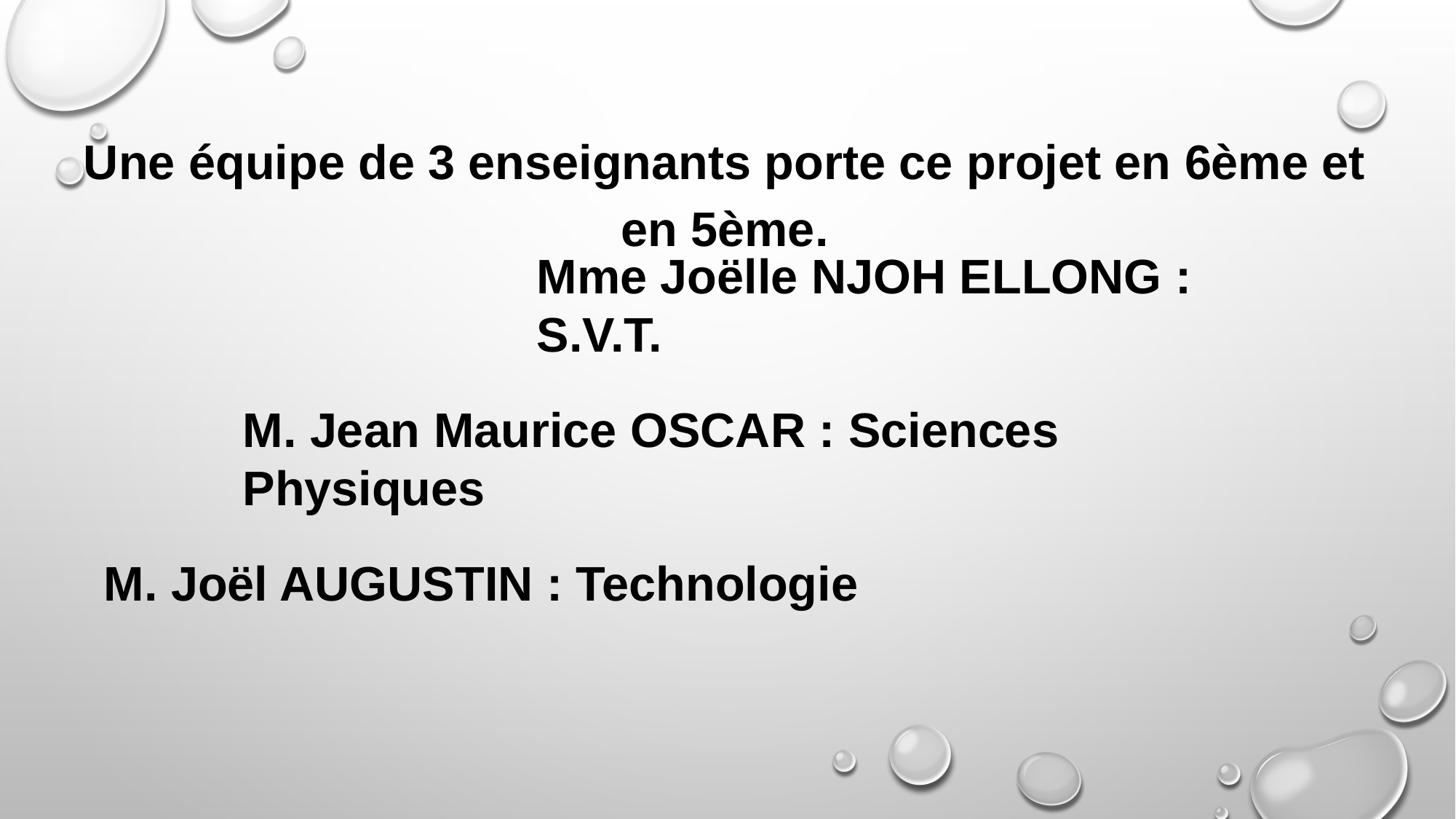

Une équipe de 3 enseignants porte ce projet en 6ème et en 5ème.
Mme Joëlle NJOH ELLONG : S.V.T.
M. Jean Maurice OSCAR : Sciences Physiques
M. Joël AUGUSTIN : Technologie